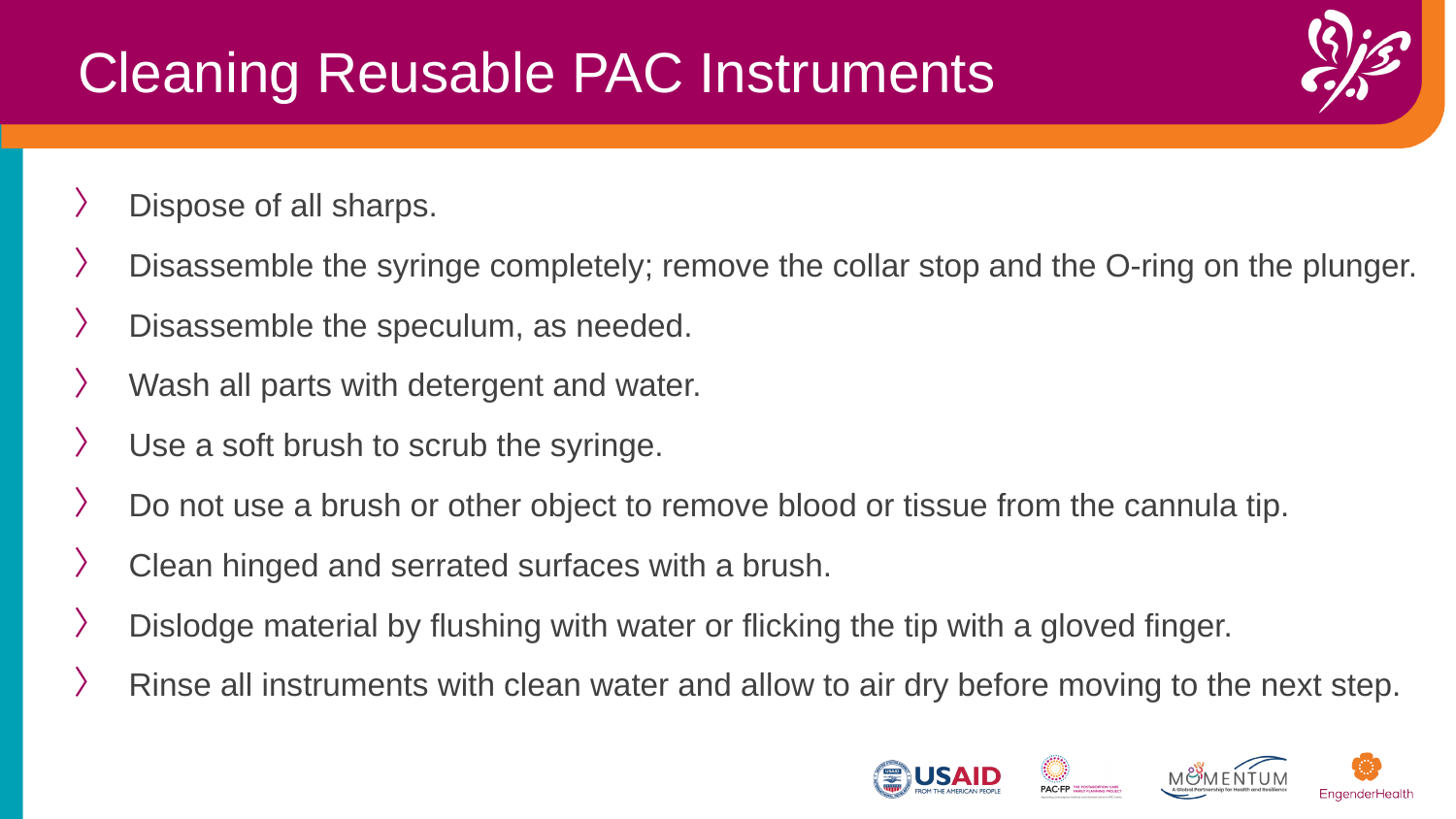

Cleaning Reusable PAC Instruments
Dispose of all sharps.
Disassemble the syringe completely; remove the collar stop and the O-ring on the plunger.
Disassemble the speculum, as needed.
Wash all parts with detergent and water.
Use a soft brush to scrub the syringe.
Do not use a brush or other object to remove blood or tissue from the cannula tip.
Clean hinged and serrated surfaces with a brush.
Dislodge material by flushing with water or flicking the tip with a gloved finger.
Rinse all instruments with clean water and allow to air dry before moving to the next step.